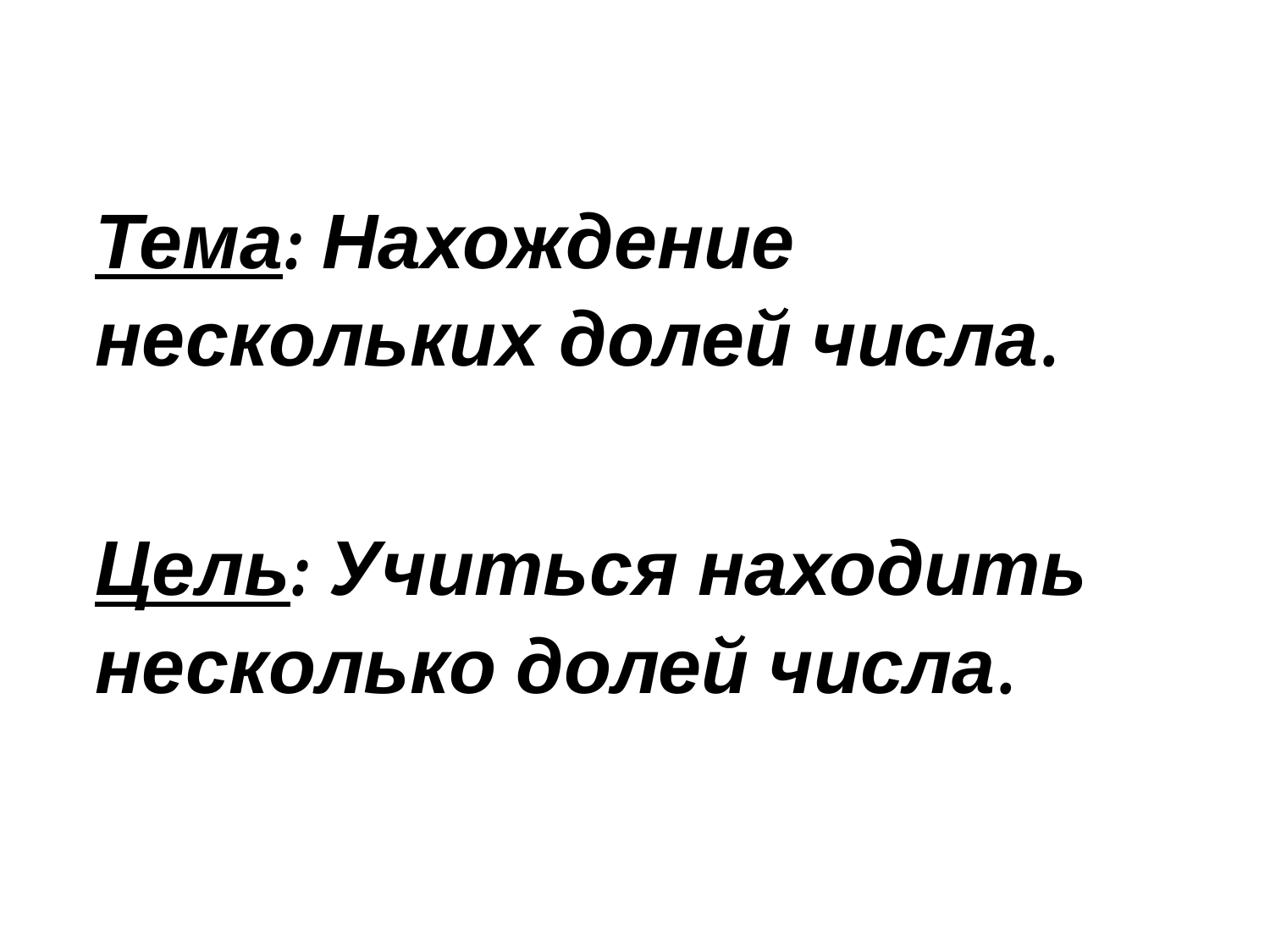

Тема: Нахождение нескольких долей числа.

Цель: Учиться находить несколько долей числа.